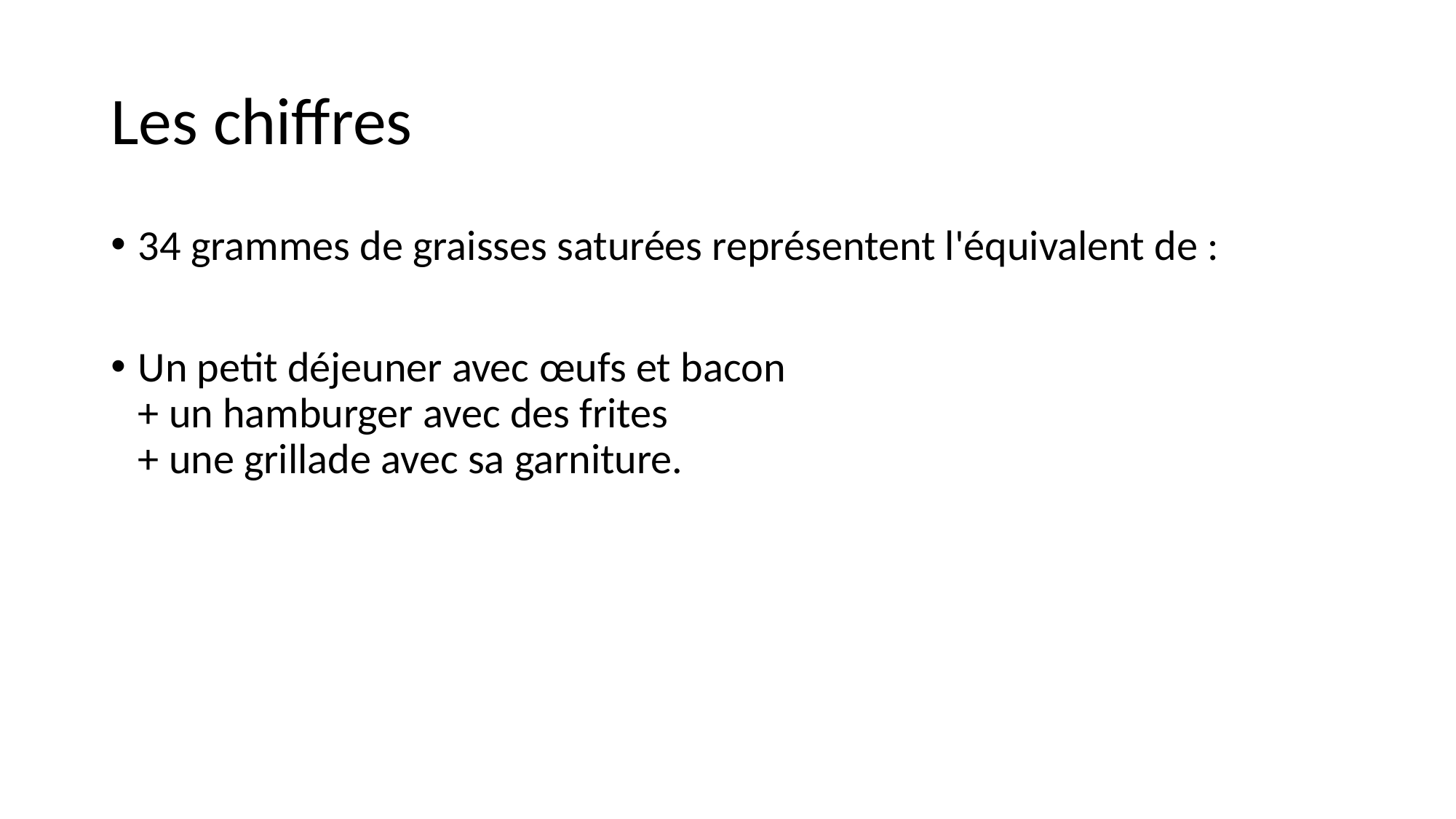

# Les chiffres
34 grammes de graisses saturées représentent l'équivalent de :

Un petit déjeuner avec œufs et bacon
+ un hamburger avec des frites
+ une grillade avec sa garniture.